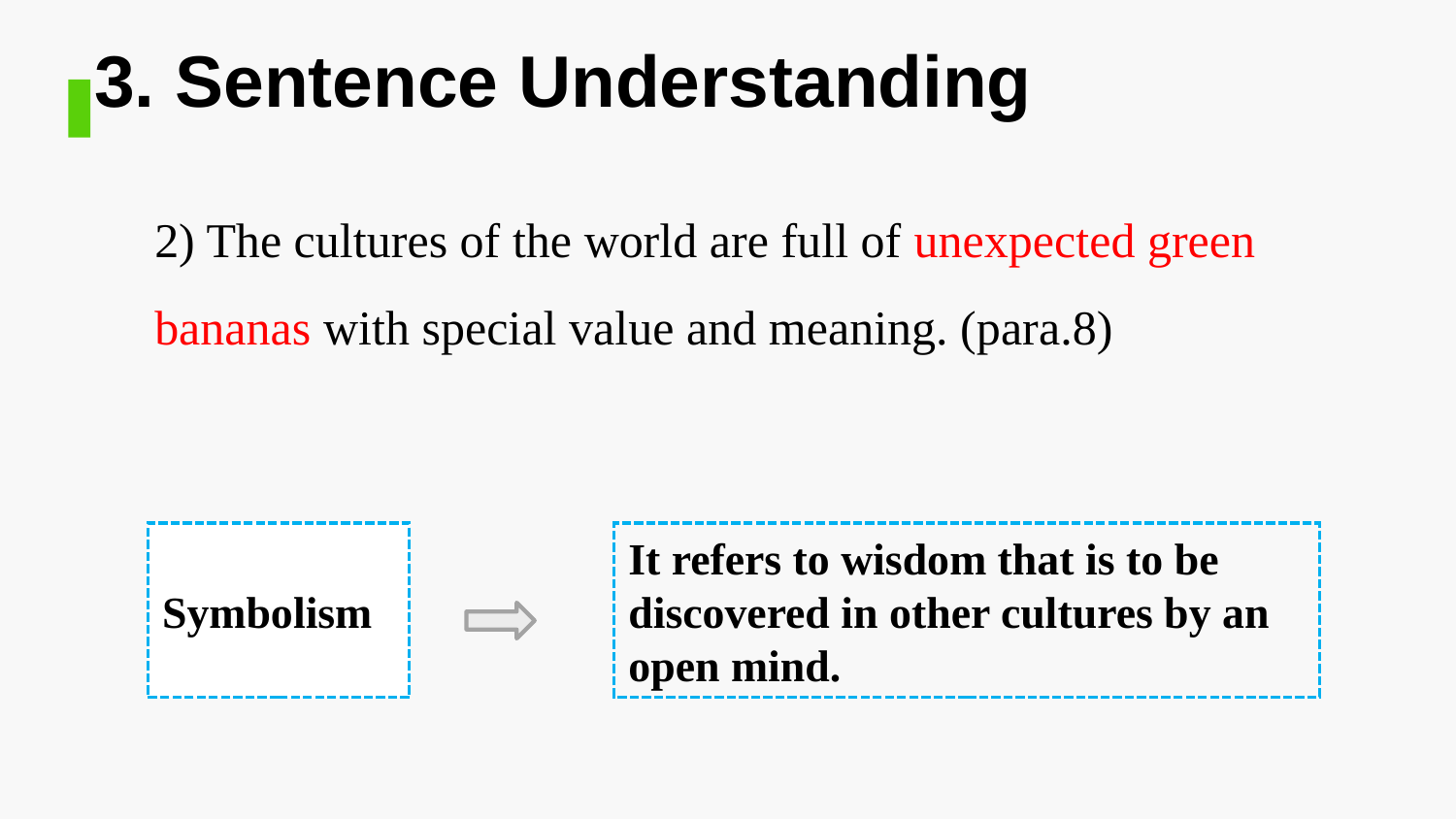

3. Sentence Understanding

2) The cultures of the world are full of unexpected green bananas with special value and meaning. (para.8)

Symbolism

It refers to wisdom that is to be discovered in other cultures by an open mind.